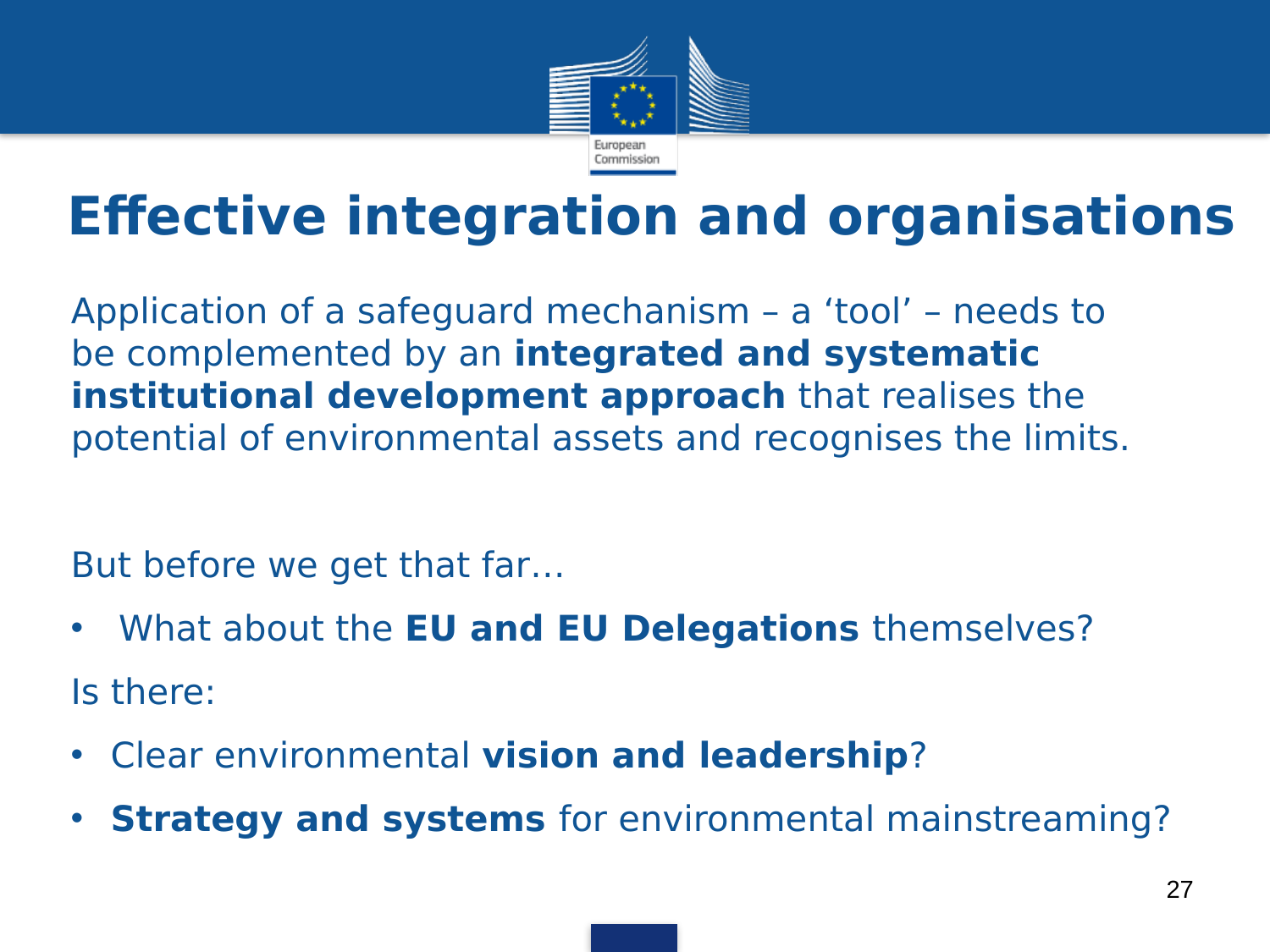

# Effective integration and organisations
Application of a safeguard mechanism – a ‘tool’ – needs to be complemented by an integrated and systematic institutional development approach that realises the potential of environmental assets and recognises the limits.

But before we get that far…
What about the EU and EU Delegations themselves?
Is there:
Clear environmental vision and leadership?
Strategy and systems for environmental mainstreaming?

27